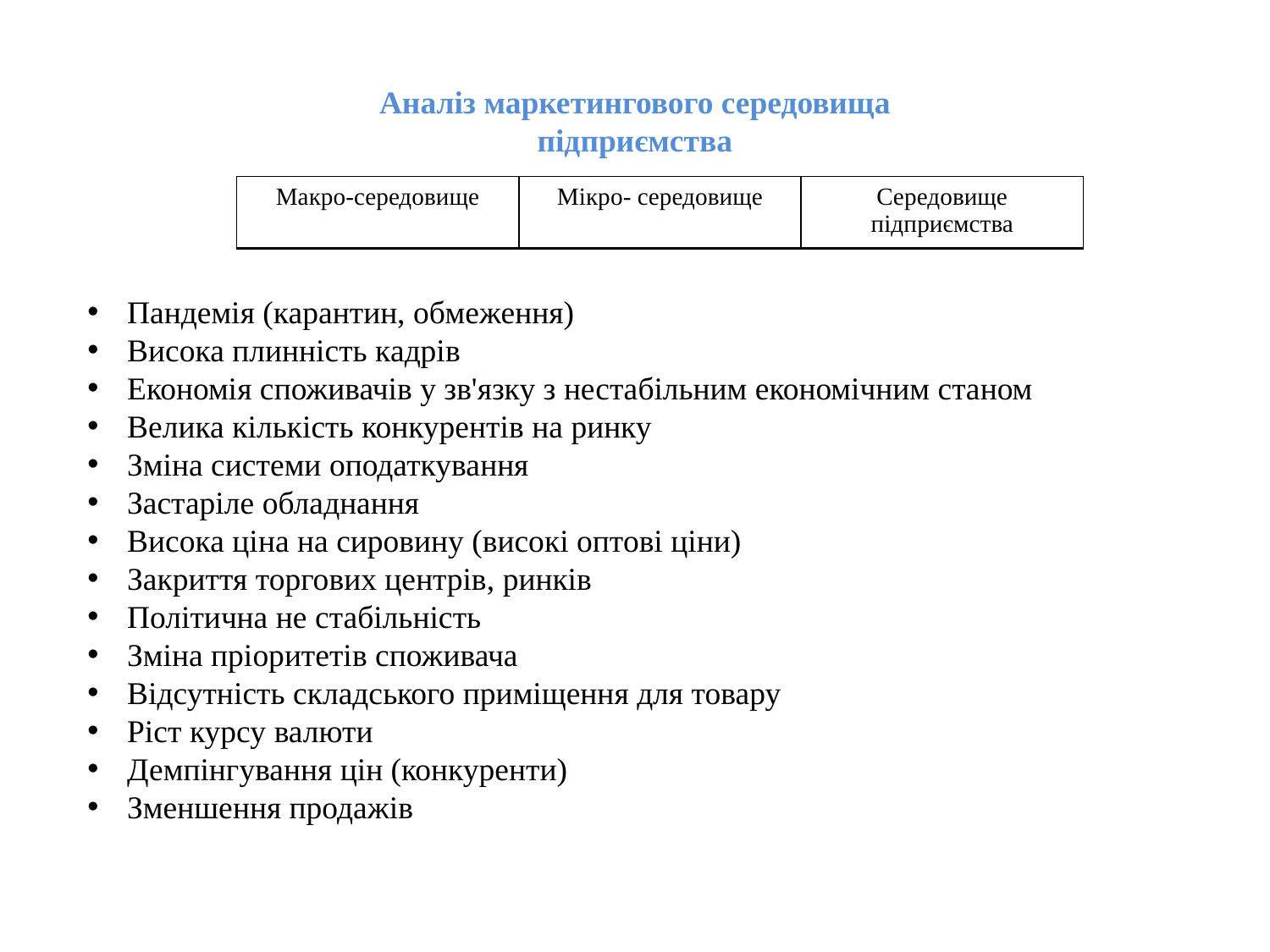

Аналіз маркетингового середовища підприємства
| Макро-середовище | Мікро- середовище | Середовище підприємства |
| --- | --- | --- |
Пандемія (карантин, обмеження)
Висока плинність кадрів
Економія споживачів у зв'язку з нестабільним економічним станом
Велика кількість конкурентів на ринку
Зміна системи оподаткування
Застаріле обладнання
Висока ціна на сировину (високі оптові ціни)
Закриття торгових центрів, ринків
Політична не стабільність
Зміна пріоритетів споживача
Відсутність складського приміщення для товару
Ріст курсу валюти
Демпінгування цін (конкуренти)
Зменшення продажів